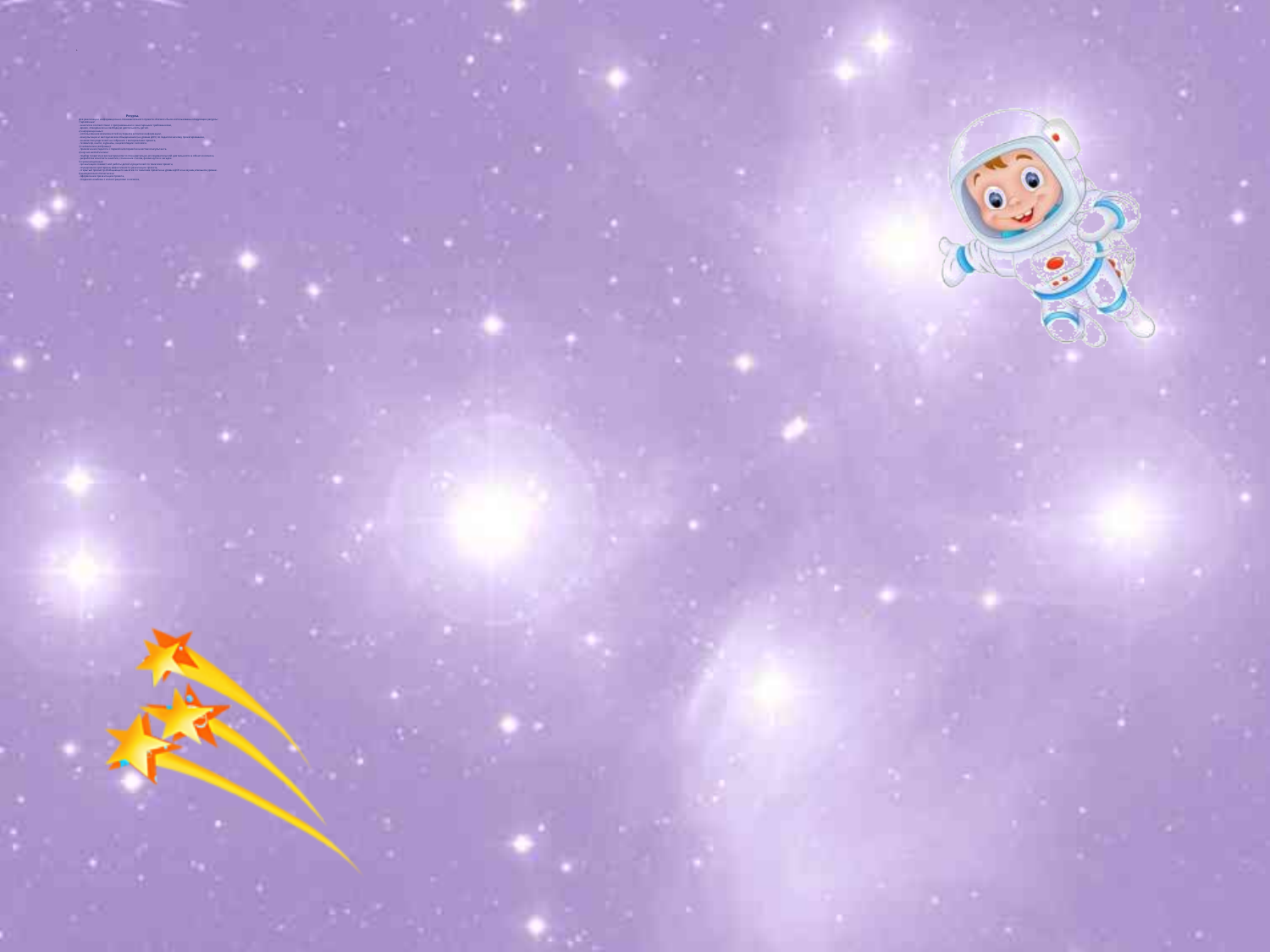

# Ресурсы. Для реализации информационно-познавательного проекта «Космос» были использованы следующие ресурсы: 1) временные: - занятия в соответствии с программными и санитарными требованиями, - время, отведённое на свободную деятельность детей. 2) информационные: - использование возможностей интернета в поиске информации, - консультации и методическое объединение (на уровне ДОУ) по педагогическому проектированию, - знакомство родителей на собрании с материалами проекта, - телевизор, книги, журналы, энциклопедии о космосе. 3) человеческие (кадровые): - привлечение педагога с первой категорией в качестве консультанта. 4) научно-методические: - подбор теоретических материалов по познавательно-исследовательской деятельности в области космоса, - разработка конспекта занятия, сочинение стихов, физминуток и загадок. 5) организационные: - организация совместной работы детей и родителей по тематике проекта, - определение критериев эффективности реализации проекта, - открытый просмотр обобщающего занятия по тематике проекта на уровне ДОУ и на муниципальном уровне. 6) материально-технические: - оформление презентации проекта, - создание альбома с иллюстрациями о космосе,